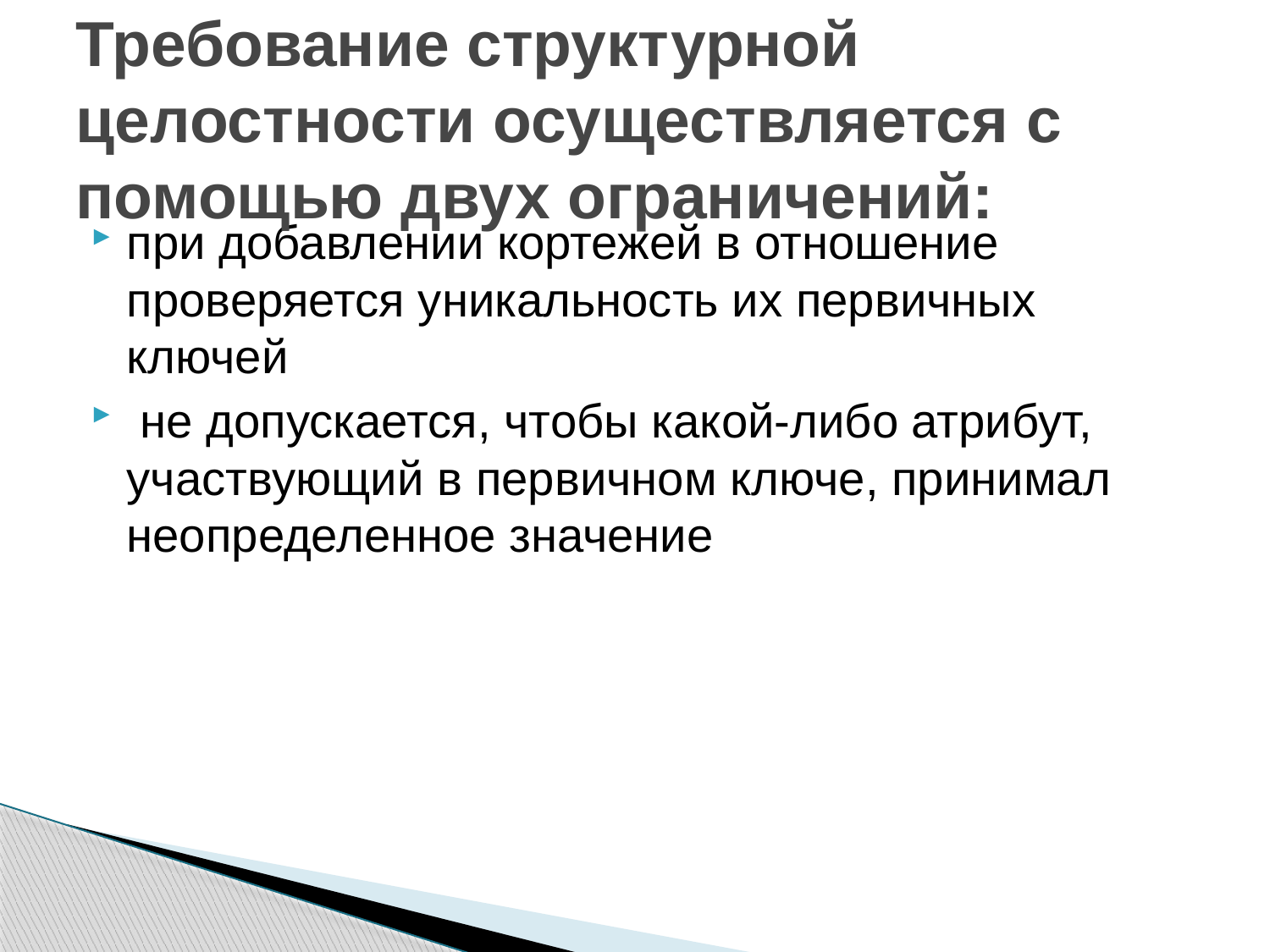

# Требование структурной целостности осуществляется с помощью двух ограничений:
при добавлении кортежей в отношение проверяется уникальность их первичных ключей
 не допускается, чтобы какой-либо атрибут, участвующий в первичном ключе, принимал неопределенное значение